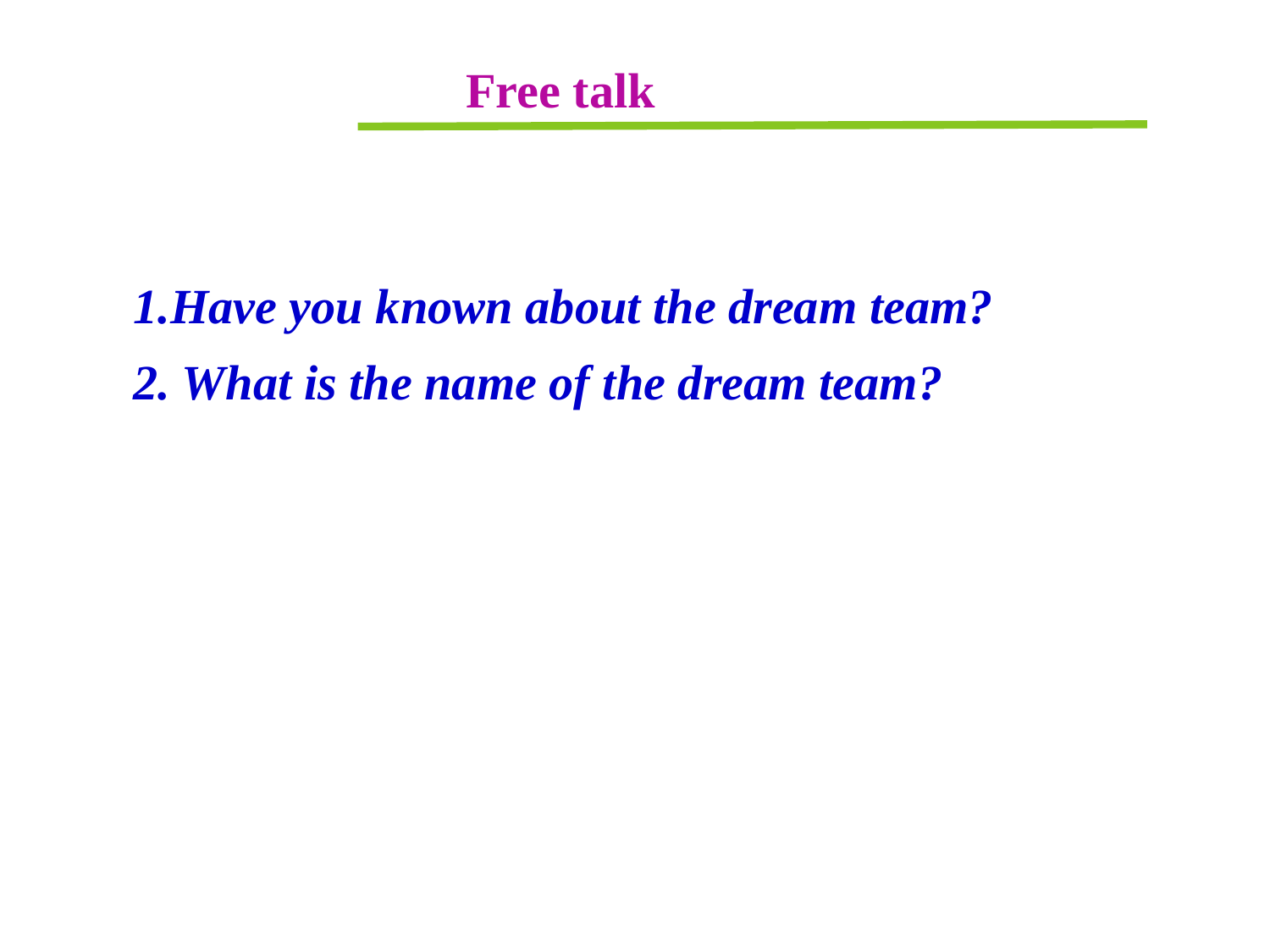

Free talk
1.Have you known about the dream team?
2. What is the name of the dream team?